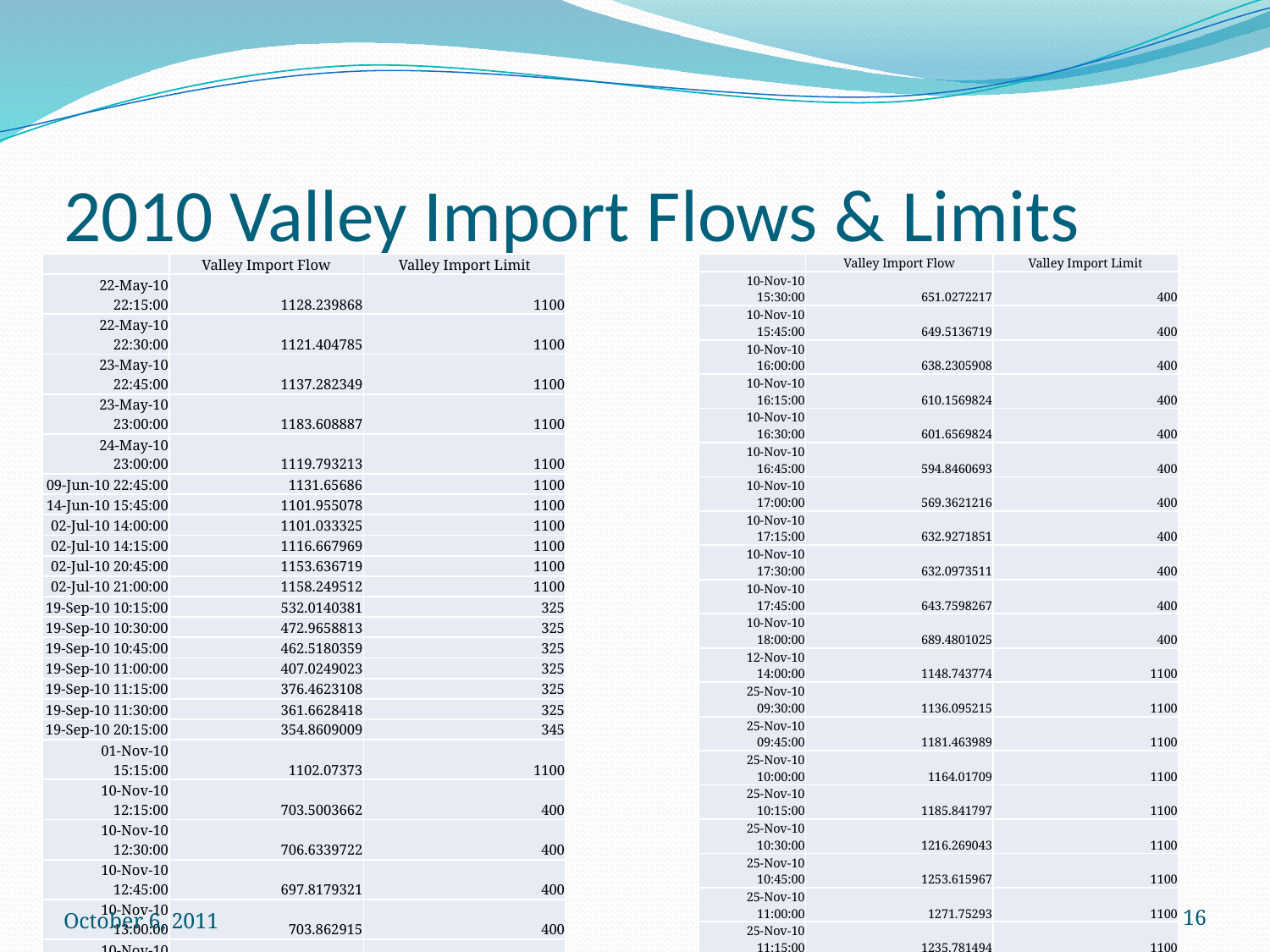

# 2010 Valley Import Flows & Limits
|  | Valley Import Flow | Valley Import Limit |
| --- | --- | --- |
| 22-May-10 22:15:00 | 1128.239868 | 1100 |
| 22-May-10 22:30:00 | 1121.404785 | 1100 |
| 23-May-10 22:45:00 | 1137.282349 | 1100 |
| 23-May-10 23:00:00 | 1183.608887 | 1100 |
| 24-May-10 23:00:00 | 1119.793213 | 1100 |
| 09-Jun-10 22:45:00 | 1131.65686 | 1100 |
| 14-Jun-10 15:45:00 | 1101.955078 | 1100 |
| 02-Jul-10 14:00:00 | 1101.033325 | 1100 |
| 02-Jul-10 14:15:00 | 1116.667969 | 1100 |
| 02-Jul-10 20:45:00 | 1153.636719 | 1100 |
| 02-Jul-10 21:00:00 | 1158.249512 | 1100 |
| 19-Sep-10 10:15:00 | 532.0140381 | 325 |
| 19-Sep-10 10:30:00 | 472.9658813 | 325 |
| 19-Sep-10 10:45:00 | 462.5180359 | 325 |
| 19-Sep-10 11:00:00 | 407.0249023 | 325 |
| 19-Sep-10 11:15:00 | 376.4623108 | 325 |
| 19-Sep-10 11:30:00 | 361.6628418 | 325 |
| 19-Sep-10 20:15:00 | 354.8609009 | 345 |
| 01-Nov-10 15:15:00 | 1102.07373 | 1100 |
| 10-Nov-10 12:15:00 | 703.5003662 | 400 |
| 10-Nov-10 12:30:00 | 706.6339722 | 400 |
| 10-Nov-10 12:45:00 | 697.8179321 | 400 |
| 10-Nov-10 13:00:00 | 703.862915 | 400 |
| 10-Nov-10 13:15:00 | 720.1964722 | 400 |
| 10-Nov-10 13:30:00 | 729.6057129 | 400 |
| 10-Nov-10 13:45:00 | 745.0292358 | 400 |
| 10-Nov-10 14:00:00 | 754.2060547 | 400 |
| 10-Nov-10 14:15:00 | 755.581665 | 400 |
| 10-Nov-10 14:30:00 | 680.6695557 | 400 |
| 10-Nov-10 14:45:00 | 662.4129639 | 400 |
| 10-Nov-10 15:00:00 | 653.7180786 | 400 |
| 10-Nov-10 15:15:00 | 651.9157104 | 400 |
|  | Valley Import Flow | Valley Import Limit |
| --- | --- | --- |
| 10-Nov-10 15:30:00 | 651.0272217 | 400 |
| 10-Nov-10 15:45:00 | 649.5136719 | 400 |
| 10-Nov-10 16:00:00 | 638.2305908 | 400 |
| 10-Nov-10 16:15:00 | 610.1569824 | 400 |
| 10-Nov-10 16:30:00 | 601.6569824 | 400 |
| 10-Nov-10 16:45:00 | 594.8460693 | 400 |
| 10-Nov-10 17:00:00 | 569.3621216 | 400 |
| 10-Nov-10 17:15:00 | 632.9271851 | 400 |
| 10-Nov-10 17:30:00 | 632.0973511 | 400 |
| 10-Nov-10 17:45:00 | 643.7598267 | 400 |
| 10-Nov-10 18:00:00 | 689.4801025 | 400 |
| 12-Nov-10 14:00:00 | 1148.743774 | 1100 |
| 25-Nov-10 09:30:00 | 1136.095215 | 1100 |
| 25-Nov-10 09:45:00 | 1181.463989 | 1100 |
| 25-Nov-10 10:00:00 | 1164.01709 | 1100 |
| 25-Nov-10 10:15:00 | 1185.841797 | 1100 |
| 25-Nov-10 10:30:00 | 1216.269043 | 1100 |
| 25-Nov-10 10:45:00 | 1253.615967 | 1100 |
| 25-Nov-10 11:00:00 | 1271.75293 | 1100 |
| 25-Nov-10 11:15:00 | 1235.781494 | 1100 |
| 25-Nov-10 11:30:00 | 1229.369385 | 1100 |
| 25-Nov-10 11:45:00 | 1177.697876 | 1100 |
| 25-Nov-10 12:00:00 | 1113.541382 | 1100 |
| 25-Nov-10 12:15:00 | 1102.533447 | 1100 |
| 25-Nov-10 12:30:00 | 1104.739746 | 1100 |
| 25-Nov-10 12:45:00 | 1102.609131 | 1100 |
| 14-Dec-10 20:15:00 | 1187.677002 | 1100 |
| 14-Dec-10 20:30:00 | 1190.664795 | 1100 |
| 14-Dec-10 20:45:00 | 1185.853516 | 1100 |
| 14-Dec-10 21:00:00 | 1170.98877 | 1100 |
| 14-Dec-10 21:15:00 | 1168.324463 | 1100 |
| 14-Dec-10 21:30:00 | 1155.300659 | 1100 |
| 14-Dec-10 21:45:00 | 1134.75415 | 1100 |
| 14-Dec-10 22:00:00 | 1101.00415 | 1100 |
| 20-Dec-10 19:15:00 | 1125.89209 | 1100 |
October 6, 2011
16